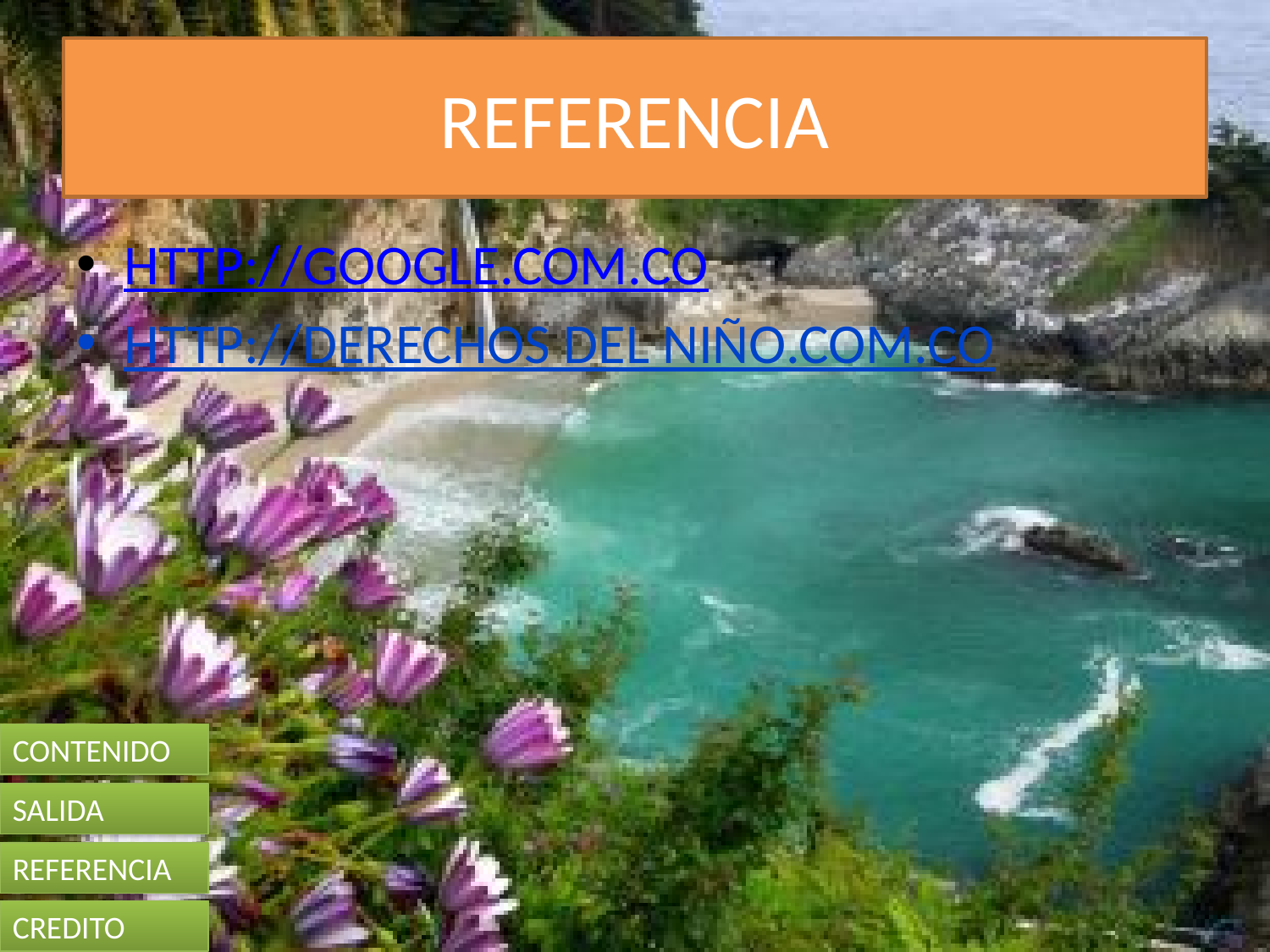

# REFERENCIA
HTTP://GOOGLE.COM.CO
HTTP://DERECHOS DEL NIÑO.COM.CO

CONTENIDO
SALIDA
REFERENCIA
CREDITO